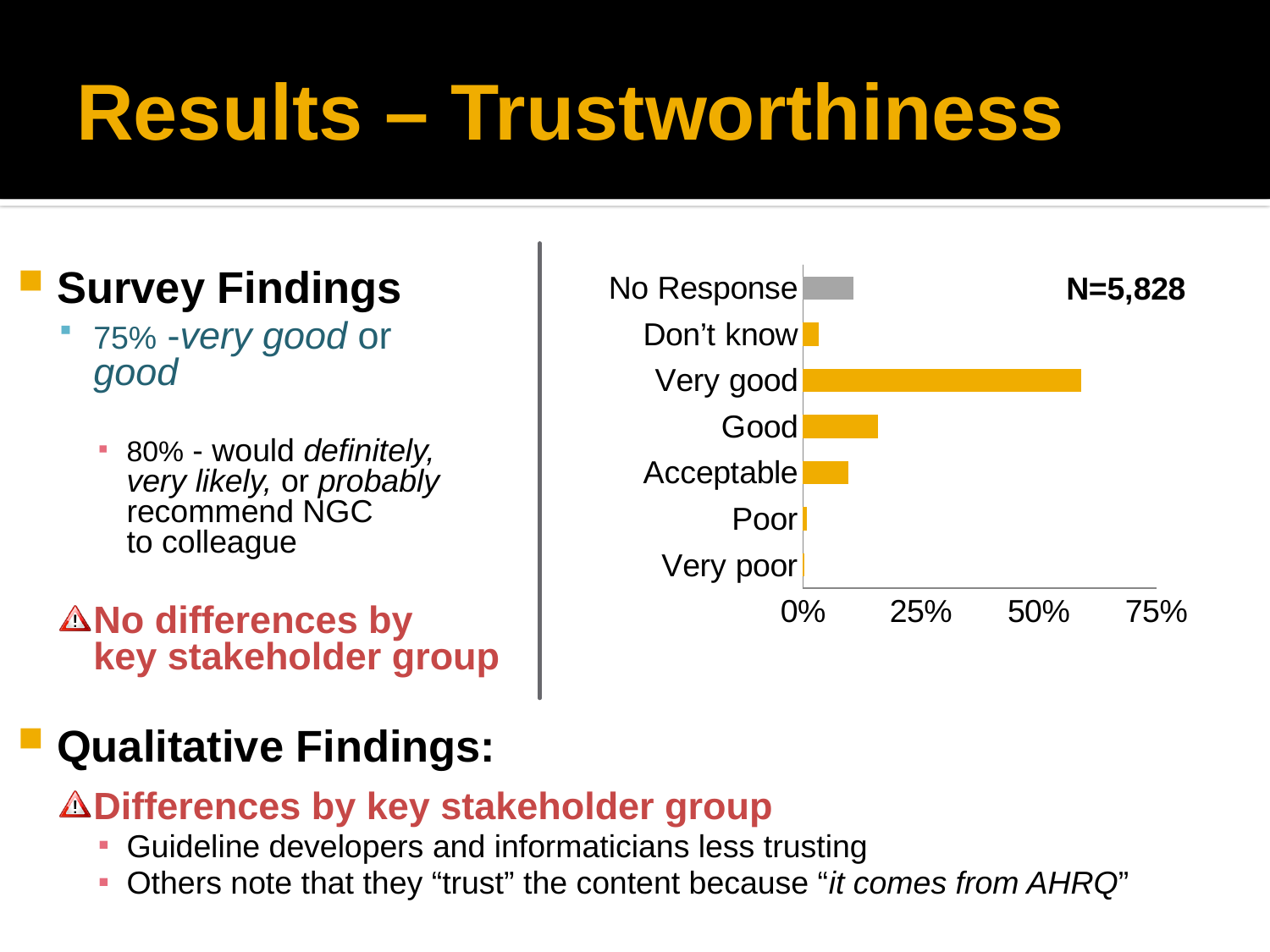

# Results – Trustworthiness

### Chart

| Category | Percent |
|---|---|
| Very poor | 0.003 |
| Poor | 0.009 |
| Acceptable | 0.096 |
| Good | 0.16 |
| Very good | 0.591 |
| Don’t know | 0.033 |
| No Response | 0.108 |
Survey Findings
75% -very good or
good

80% - would definitely,
very likely, or probably
recommend NGC
to colleague

No differences by
key stakeholder group

Qualitative Findings:

Differences by key stakeholder group
Guideline developers and informaticians less trusting
Others note that they “trust” the content because “it comes from AHRQ”